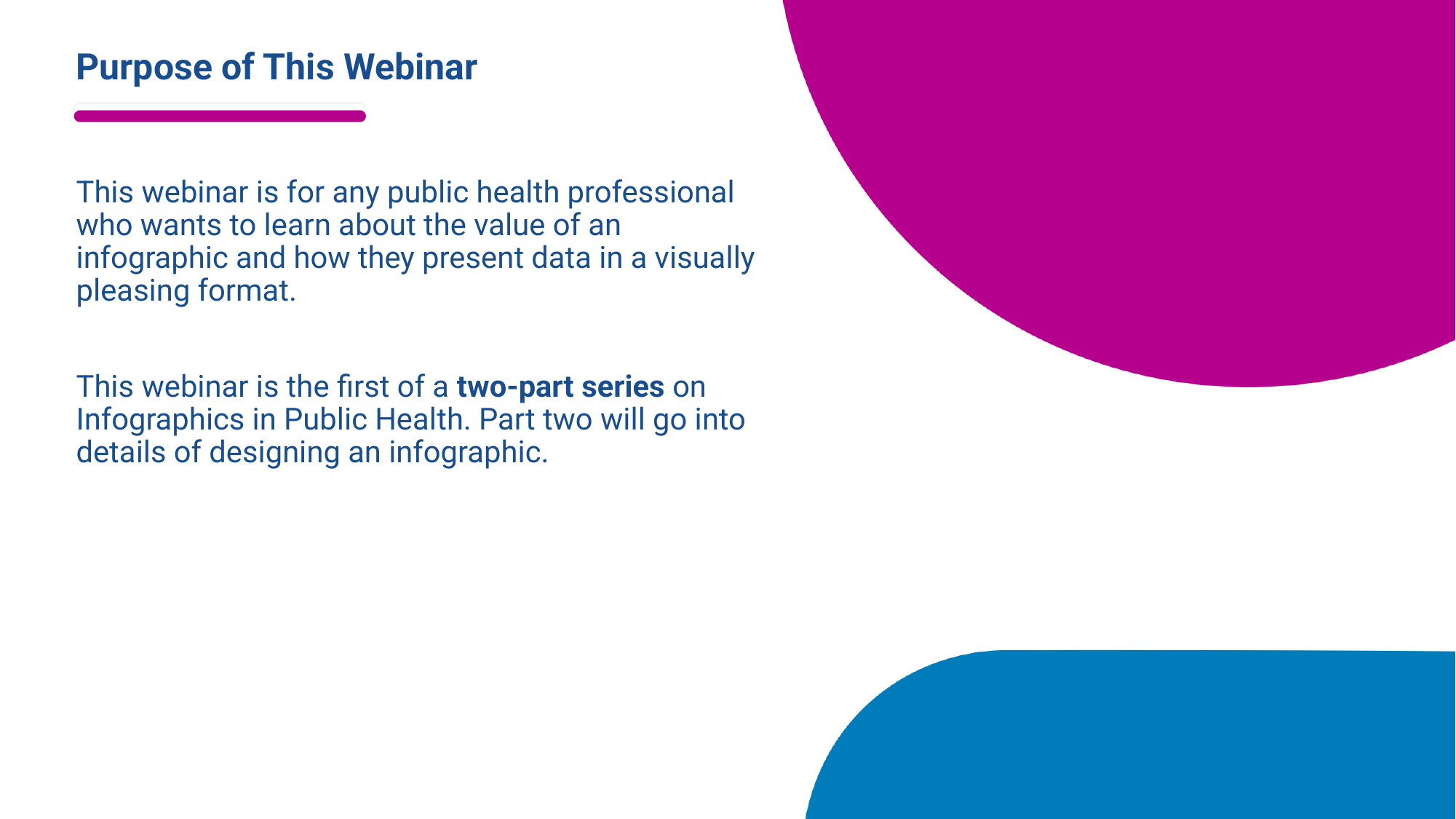

# Purpose of This Webinar
This webinar is for any public health professional who wants to learn about the value of an infographic and how they present data in a visually pleasing format.

This webinar is the first of a two-part series on Infographics in Public Health. Part two will go into details of designing an infographic.